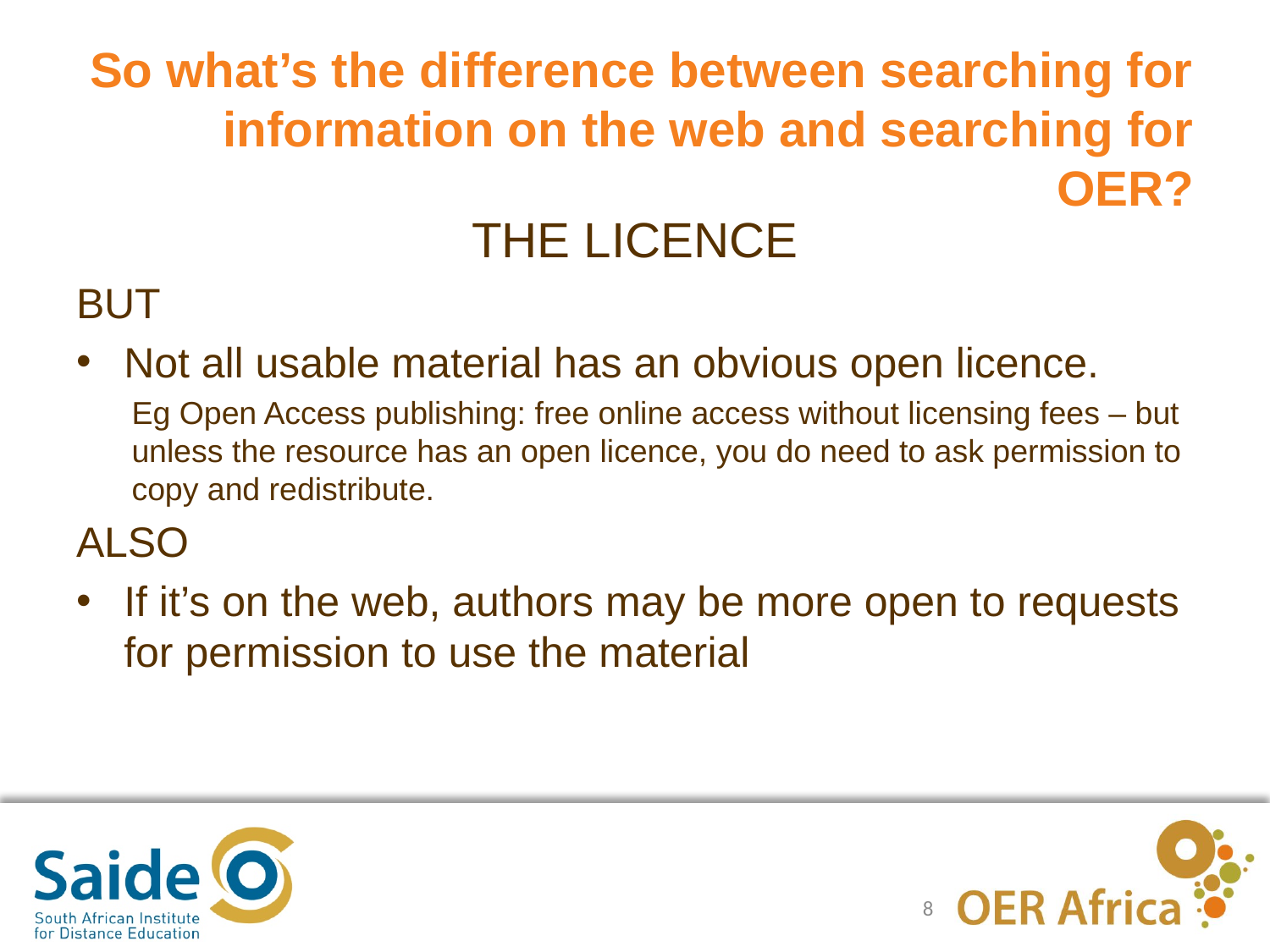

# So what’s the difference between searching for information on the web and searching for OER?
THE LICENCE
BUT
Not all usable material has an obvious open licence.
Eg Open Access publishing: free online access without licensing fees – but unless the resource has an open licence, you do need to ask permission to copy and redistribute.
ALSO
If it’s on the web, authors may be more open to requests for permission to use the material
8